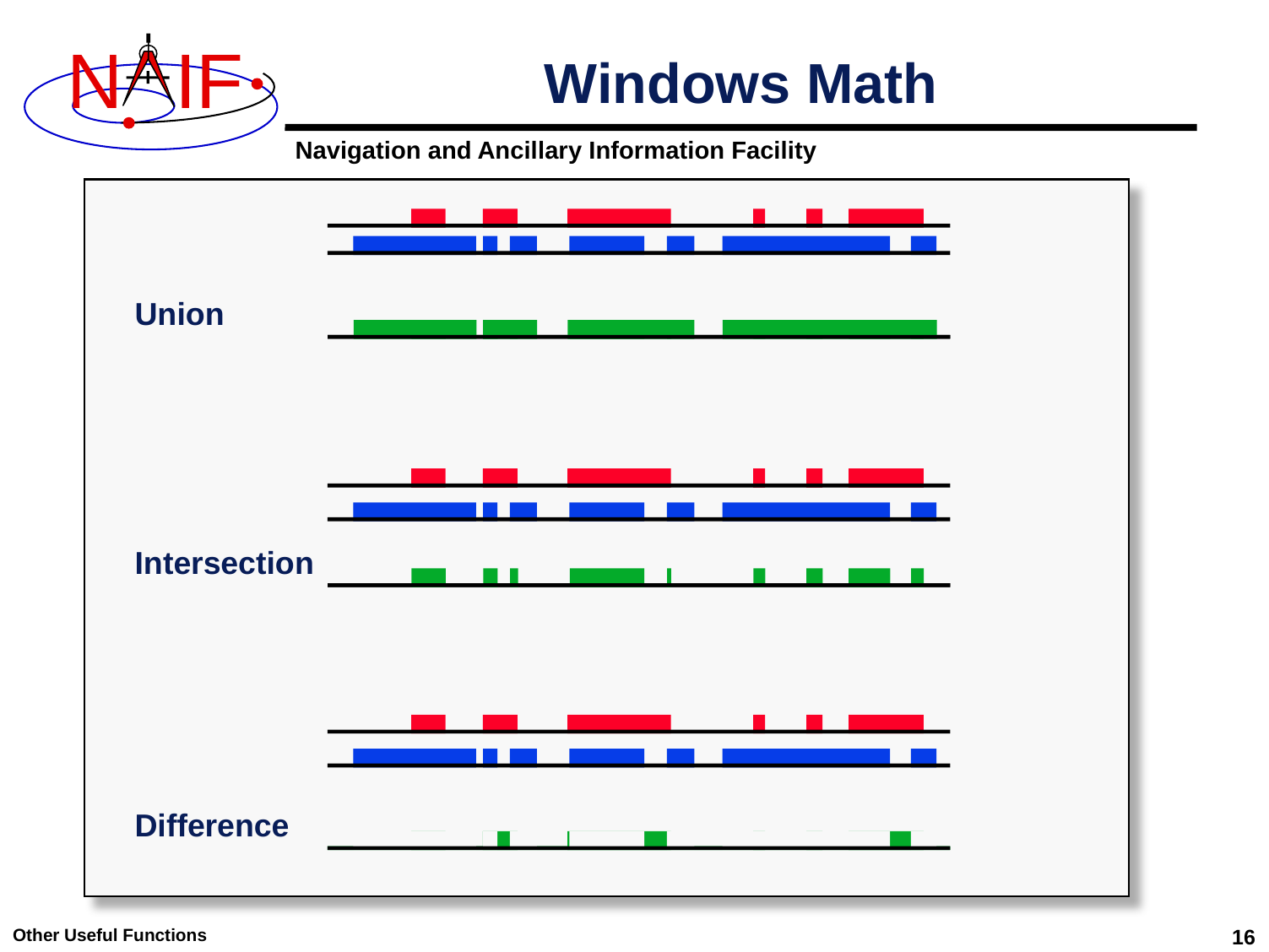

# Windows Math

Union

Intersection

Difference
Other Useful Functions
16